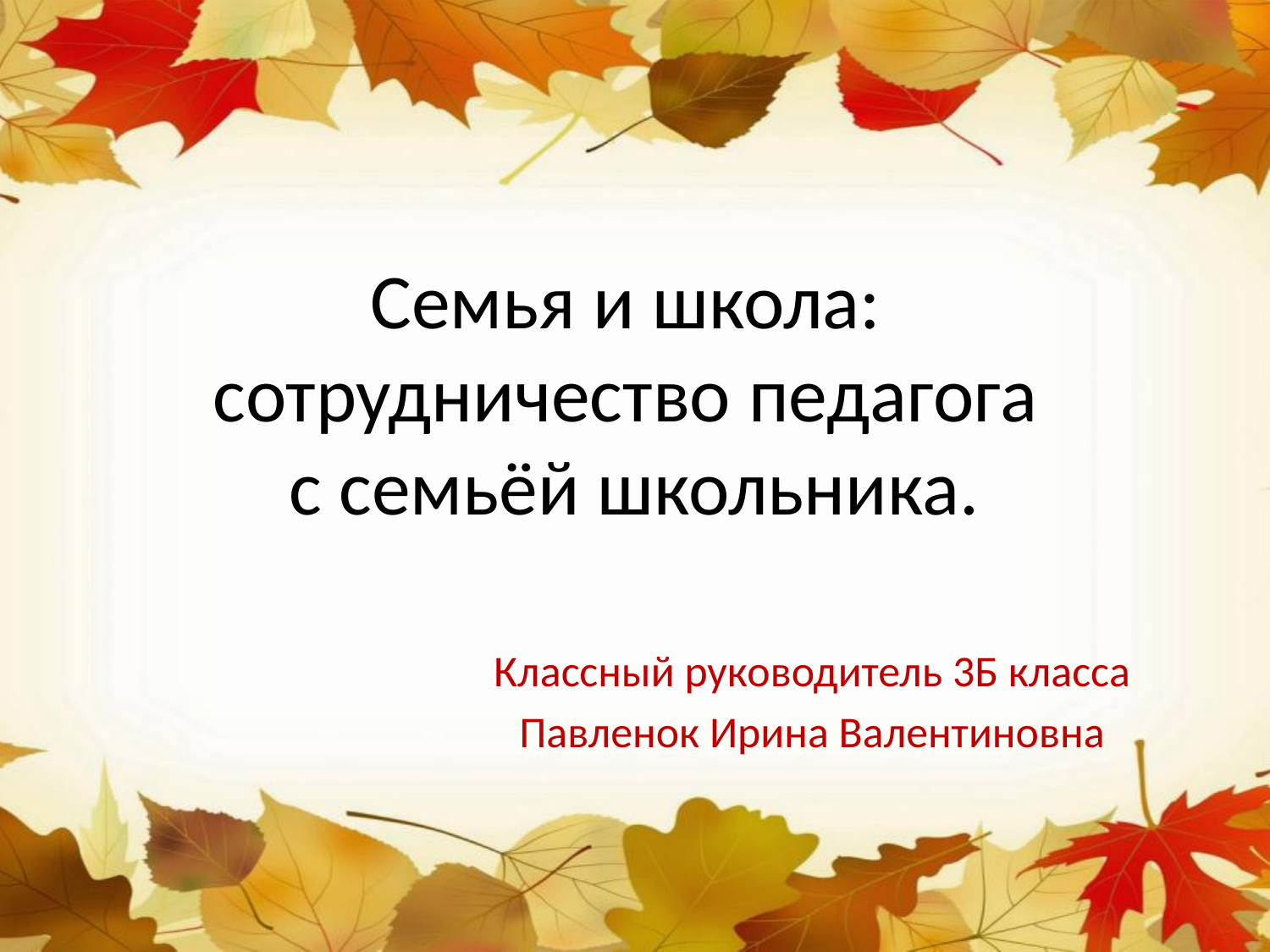

# Семья и школа: сотрудничество педагога с семьёй школьника.
Классный руководитель 3Б класса
Павленок Ирина Валентиновна